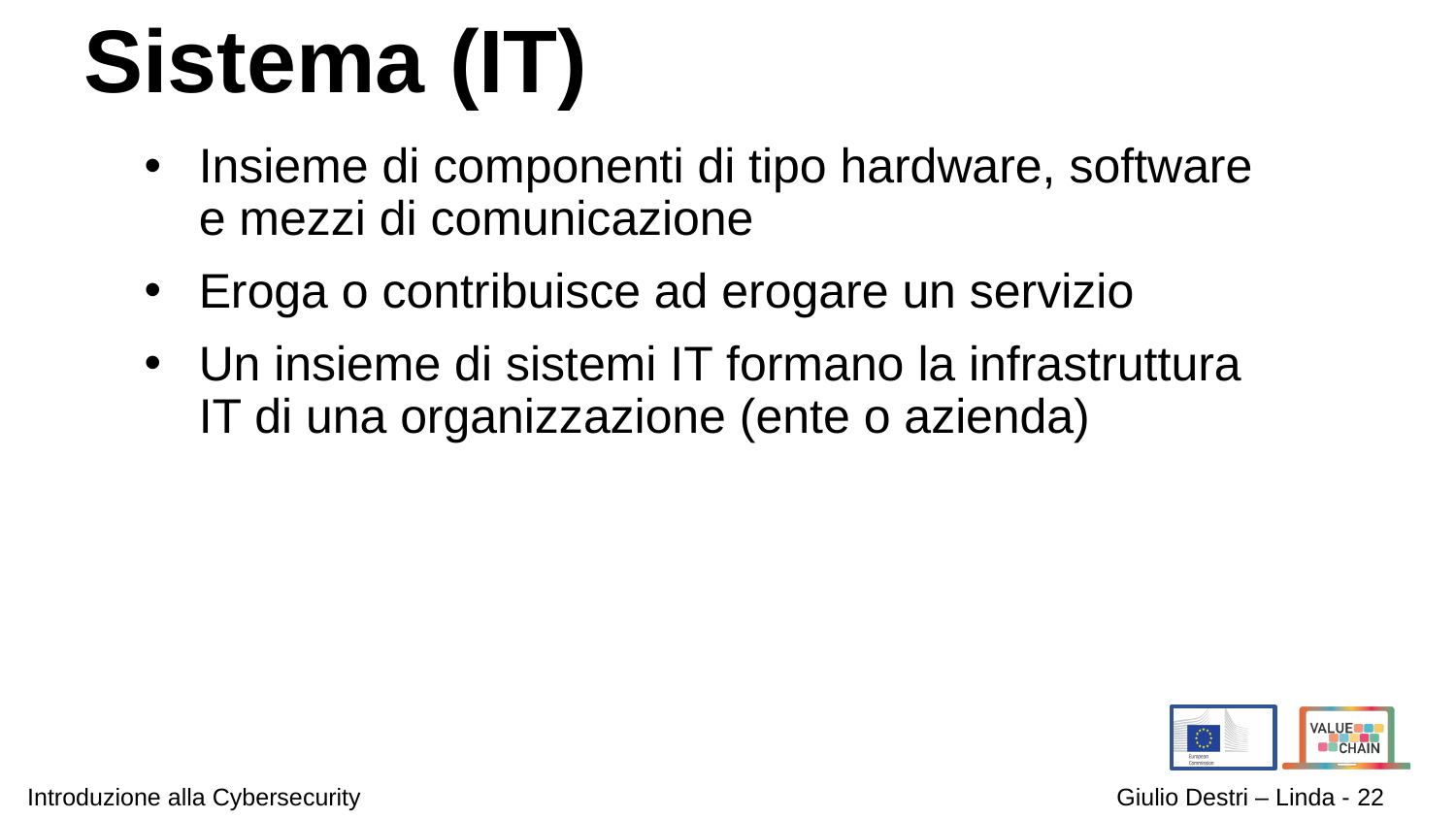

# Sistema (IT)
Insieme di componenti di tipo hardware, software e mezzi di comunicazione
Eroga o contribuisce ad erogare un servizio
Un insieme di sistemi IT formano la infrastruttura IT di una organizzazione (ente o azienda)